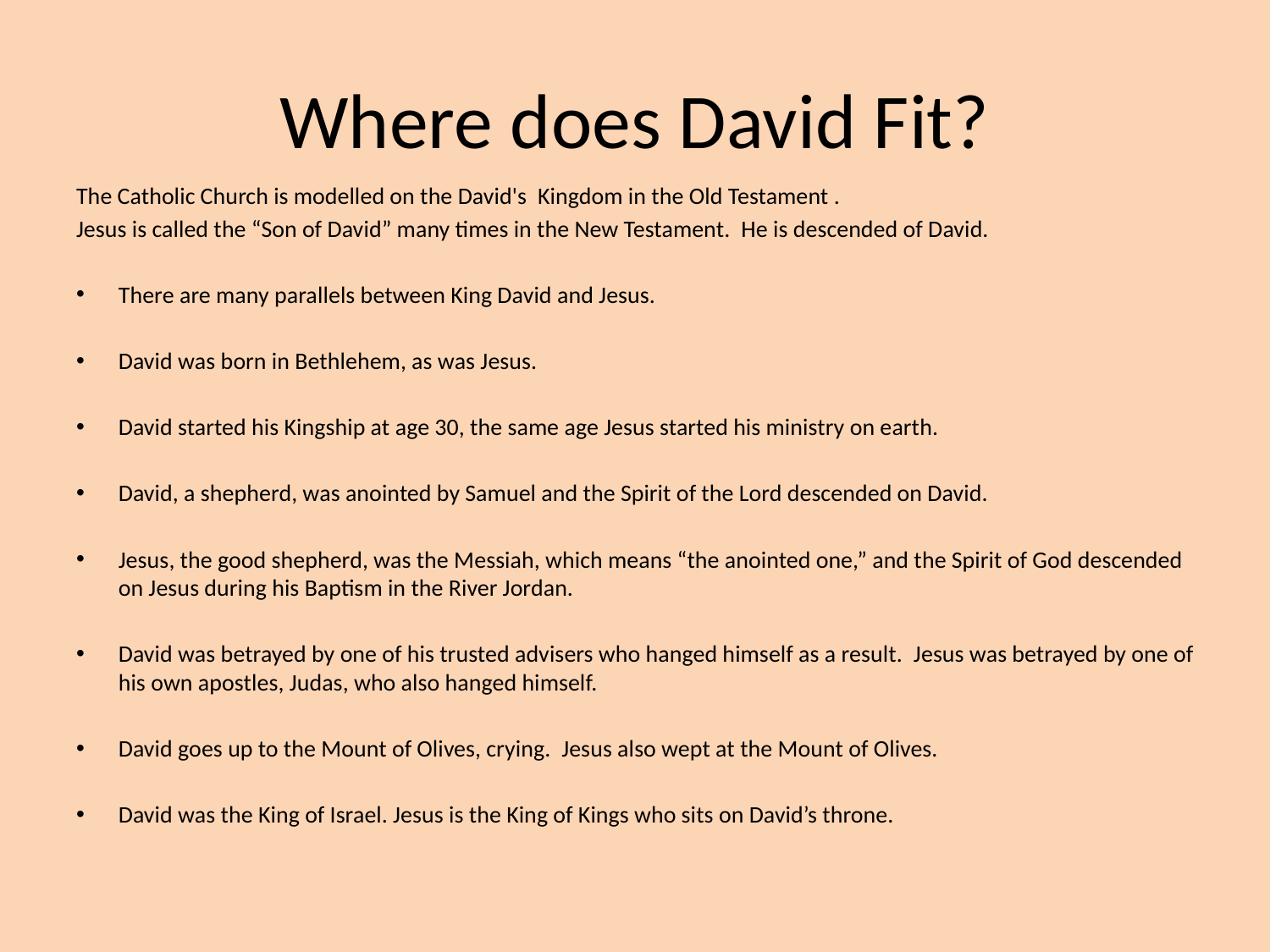

# Where does David Fit?
The Catholic Church is modelled on the David's  Kingdom in the Old Testament .
Jesus is called the “Son of David” many times in the New Testament.  He is descended of David.

There are many parallels between King David and Jesus.

David was born in Bethlehem, as was Jesus.

David started his Kingship at age 30, the same age Jesus started his ministry on earth.

David, a shepherd, was anointed by Samuel and the Spirit of the Lord descended on David.

Jesus, the good shepherd, was the Messiah, which means “the anointed one,” and the Spirit of God descended on Jesus during his Baptism in the River Jordan.

David was betrayed by one of his trusted advisers who hanged himself as a result.  Jesus was betrayed by one of his own apostles, Judas, who also hanged himself.

David goes up to the Mount of Olives, crying.  Jesus also wept at the Mount of Olives.

David was the King of Israel. Jesus is the King of Kings who sits on David’s throne.